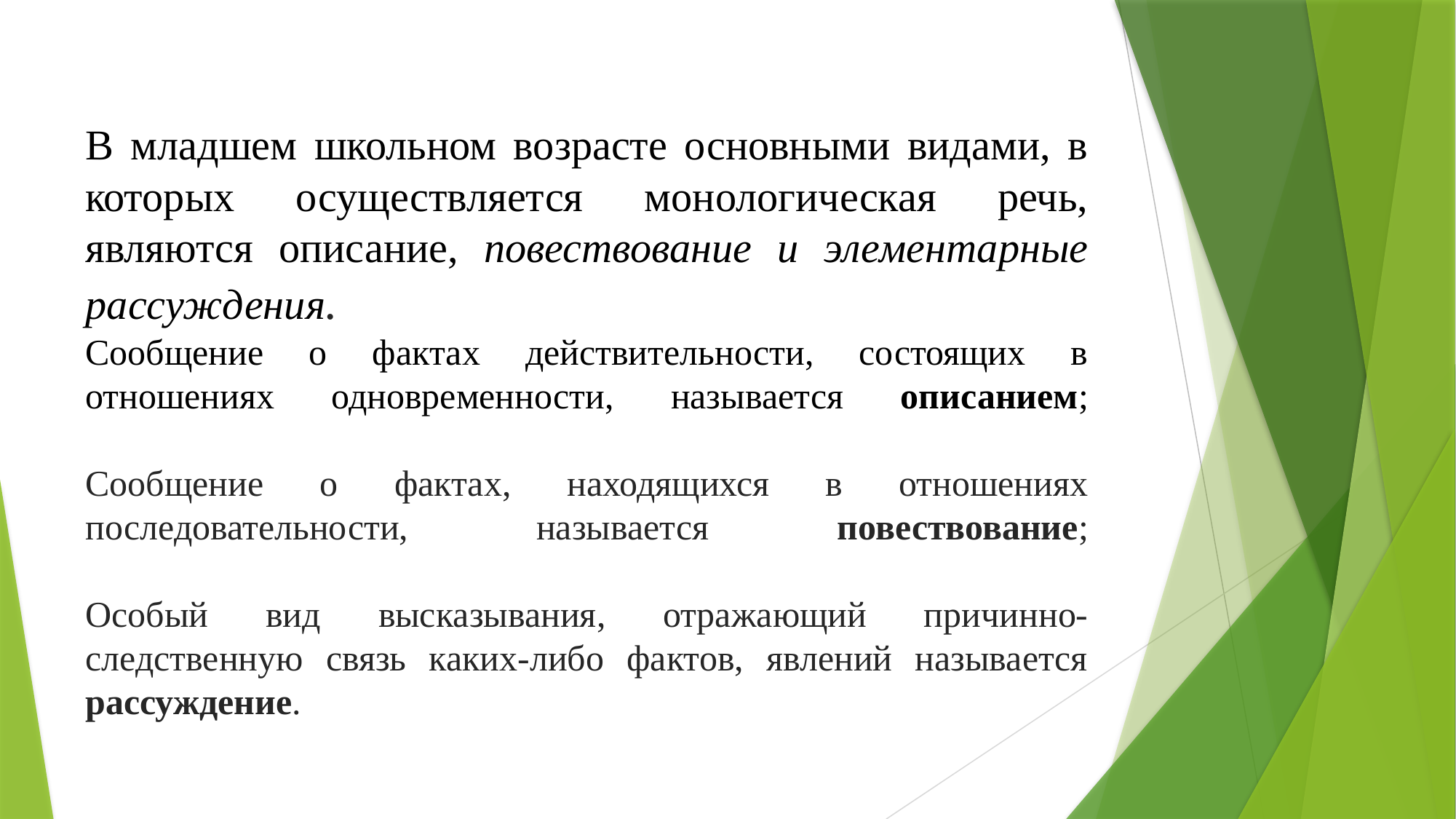

В младшем школьном возрасте основными видами, в которых осуществляется монологическая речь, являются описание, повествование и элементарные рассуждения.
Сообщение о фактах действительности, состоящих в отношениях одновременности, называется описанием;
Сообщение о фактах, находящихся в отношениях последовательности, называется повествование;
Особый вид высказывания, отражающий причинно-следственную связь каких-либо фактов, явлений называется рассуждение.